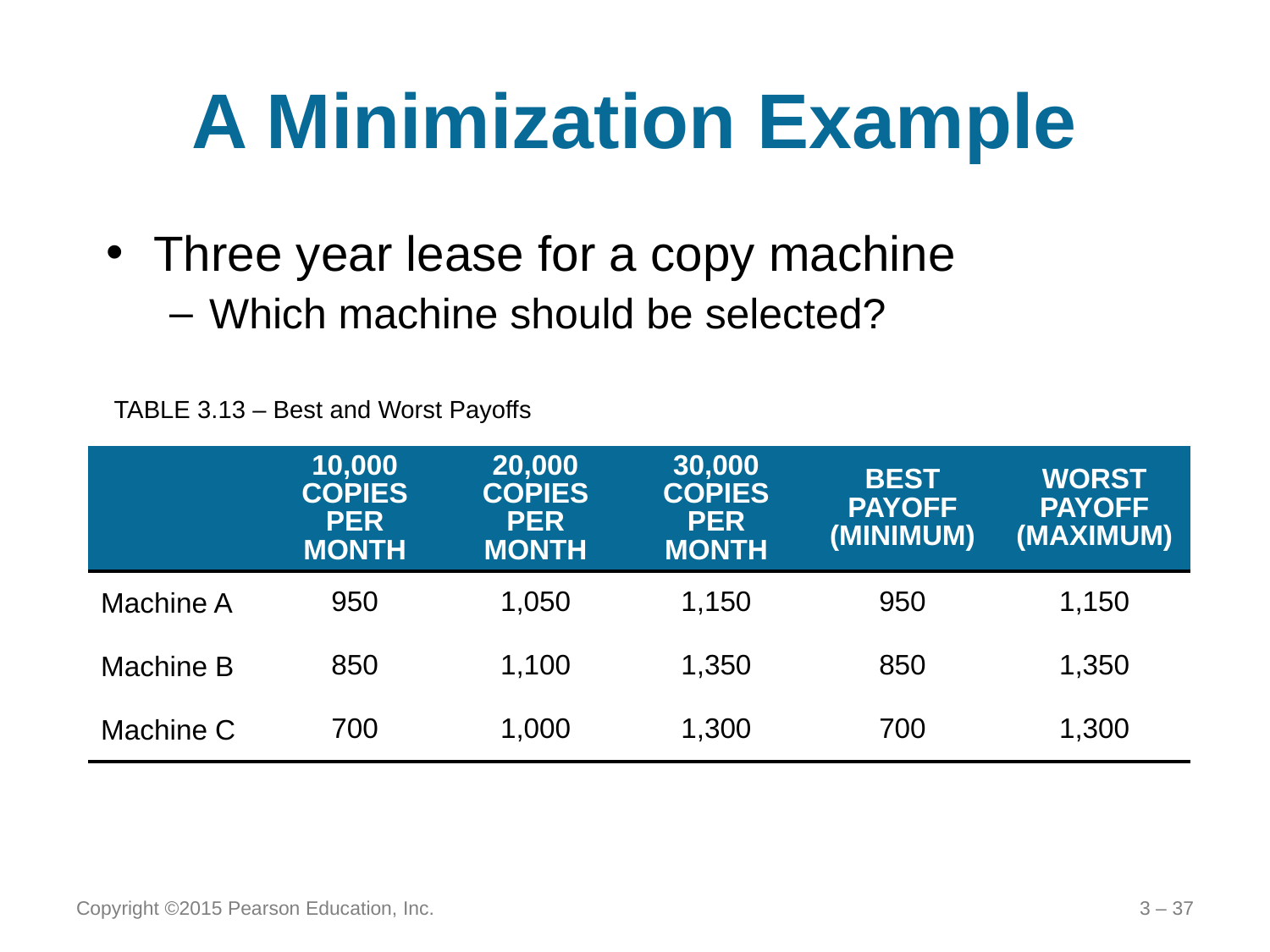

# A Minimization Example
Three year lease for a copy machine
Which machine should be selected?
TABLE 3.13 – Best and Worst Payoffs
|  | 10,000 COPIES PER MONTH | 20,000 COPIES PER MONTH | 30,000 COPIES PER MONTH | BEST PAYOFF (MINIMUM) | WORST PAYOFF (MAXIMUM) |
| --- | --- | --- | --- | --- | --- |
| Machine A | 950 | 1,050 | 1,150 | 950 | 1,150 |
| Machine B | 850 | 1,100 | 1,350 | 850 | 1,350 |
| Machine C | 700 | 1,000 | 1,300 | 700 | 1,300 |
Copyright ©2015 Pearson Education, Inc.
3 – 37